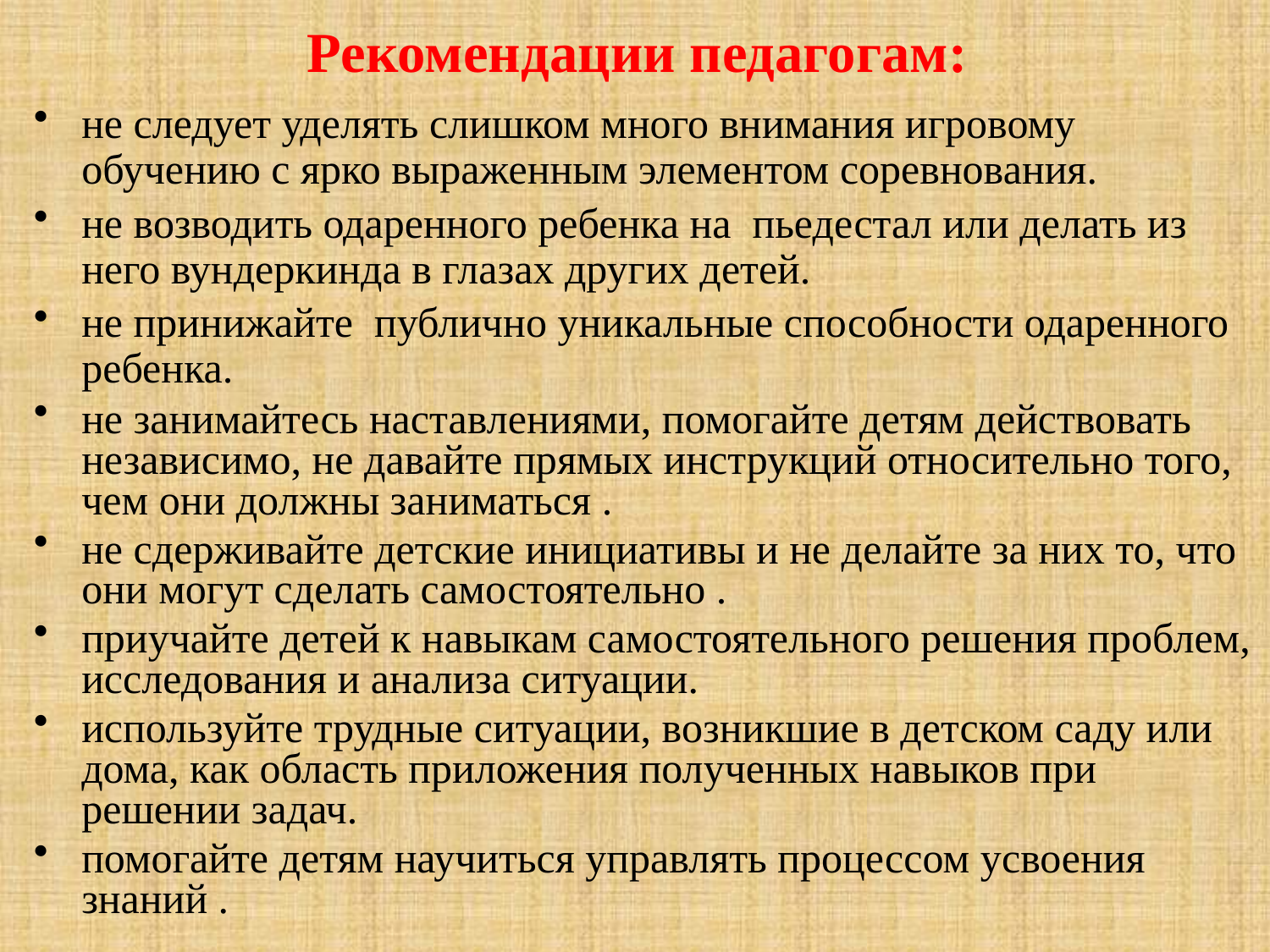

# Рекомендации педагогам:
не следует уделять слишком много внимания игровому обучению с ярко выраженным элементом соревнования.
не возводить одаренного ребенка на  пьедестал или делать из него вундеркинда в глазах других детей.
не принижайте  публично уникальные способности одаренного ребенка.
не занимайтесь наставлениями, помогайте детям действовать независимо, не давайте прямых инструкций относительно того, чем они должны заниматься .
не сдерживайте детские инициативы и не делайте за них то, что они могут сделать самостоятельно .
приучайте детей к навыкам самостоятельного решения проблем, исследования и анализа ситуации.
используйте трудные ситуации, возникшие в детском саду или дома, как область приложения полученных навыков при решении задач.
помогайте детям научиться управлять процессом усвоения знаний .